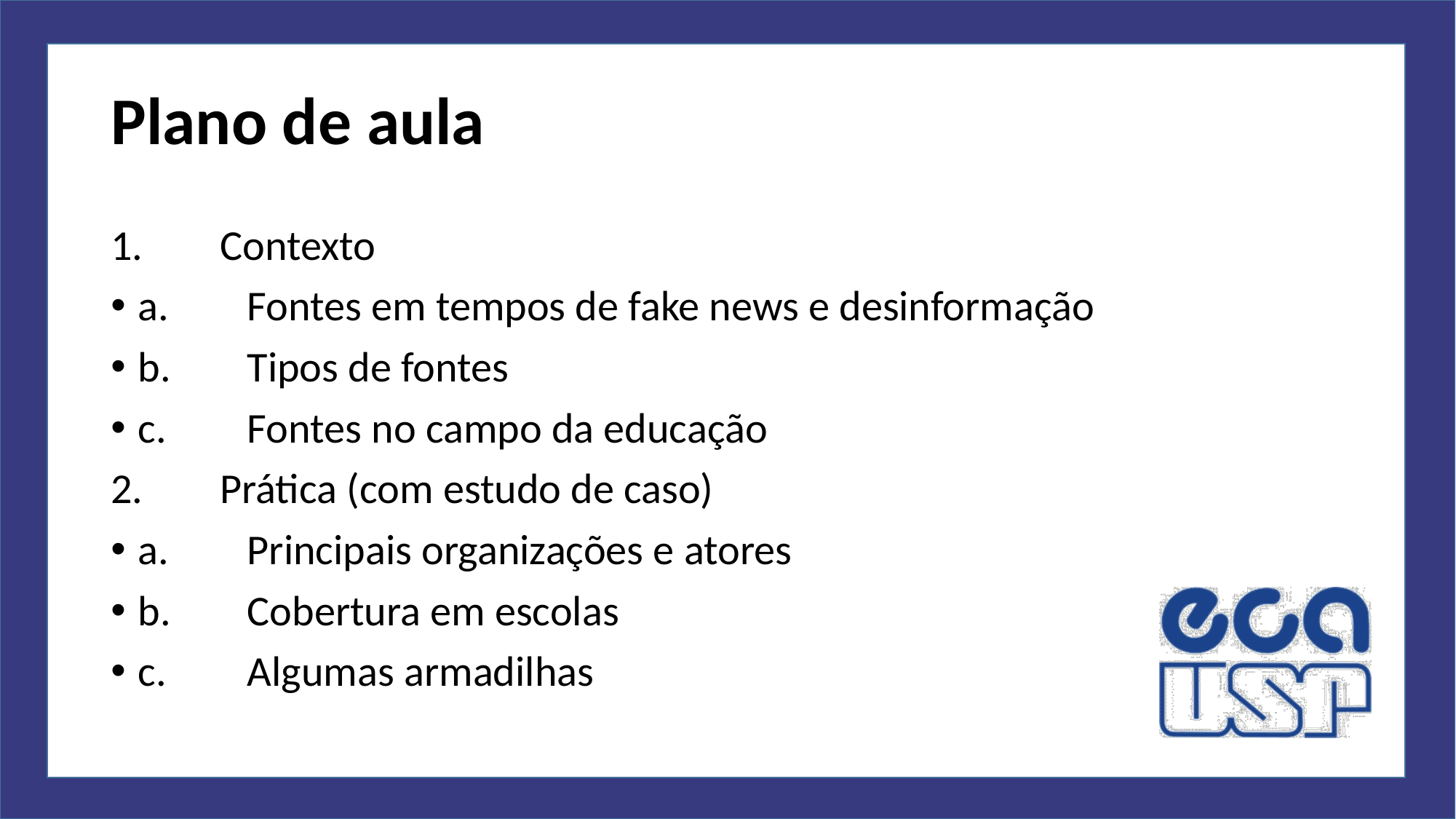

# Plano de aula
1.	Contexto
a.	Fontes em tempos de fake news e desinformação
b.	Tipos de fontes
c.	Fontes no campo da educação
2.	Prática (com estudo de caso)
a.	Principais organizações e atores
b.	Cobertura em escolas
c.	Algumas armadilhas